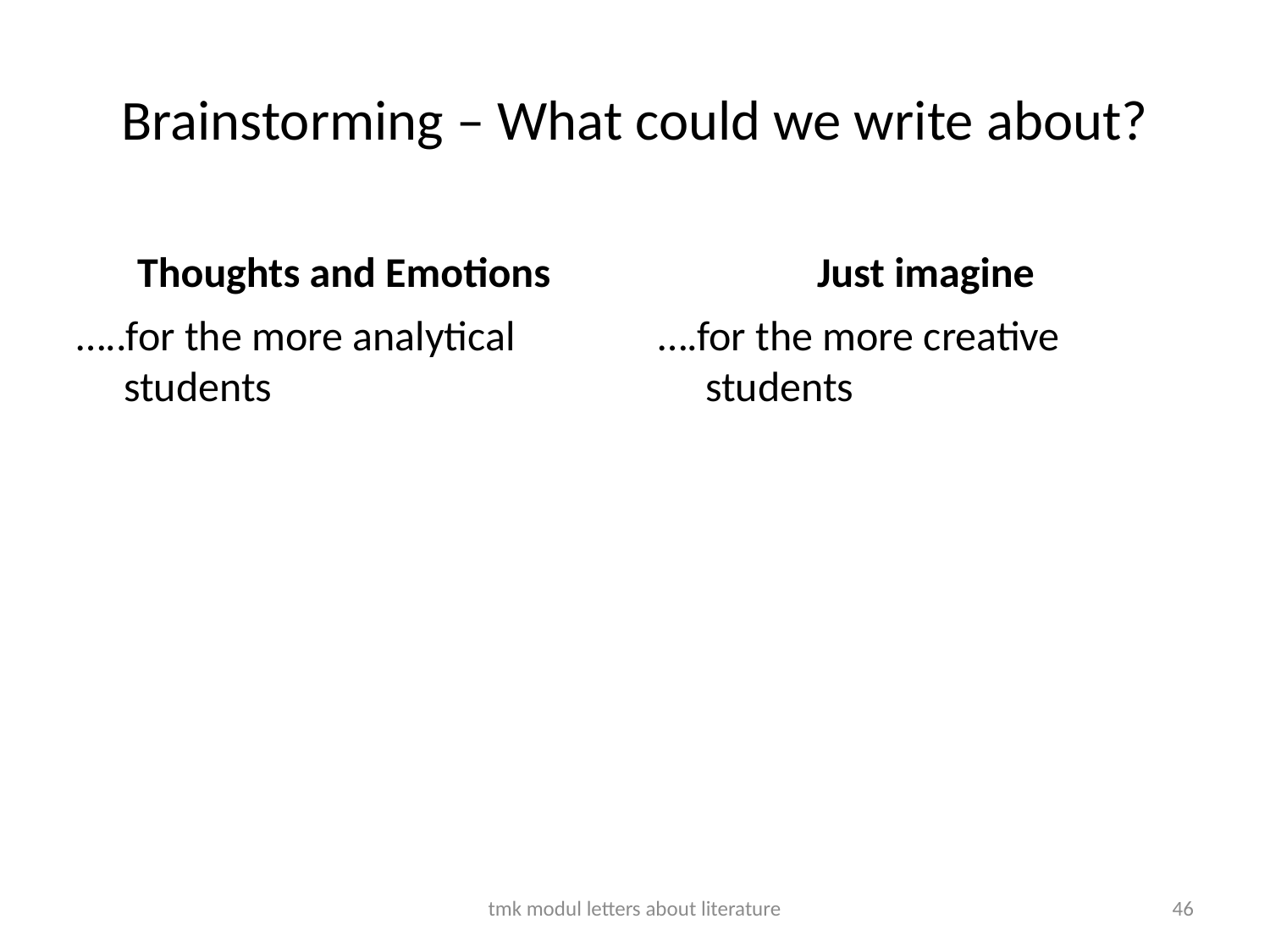

# Brainstorming – What could we write about?
Thoughts and Emotions
Just imagine
…..for the more analytical students

….for the more creative students

tmk modul letters about literature
46